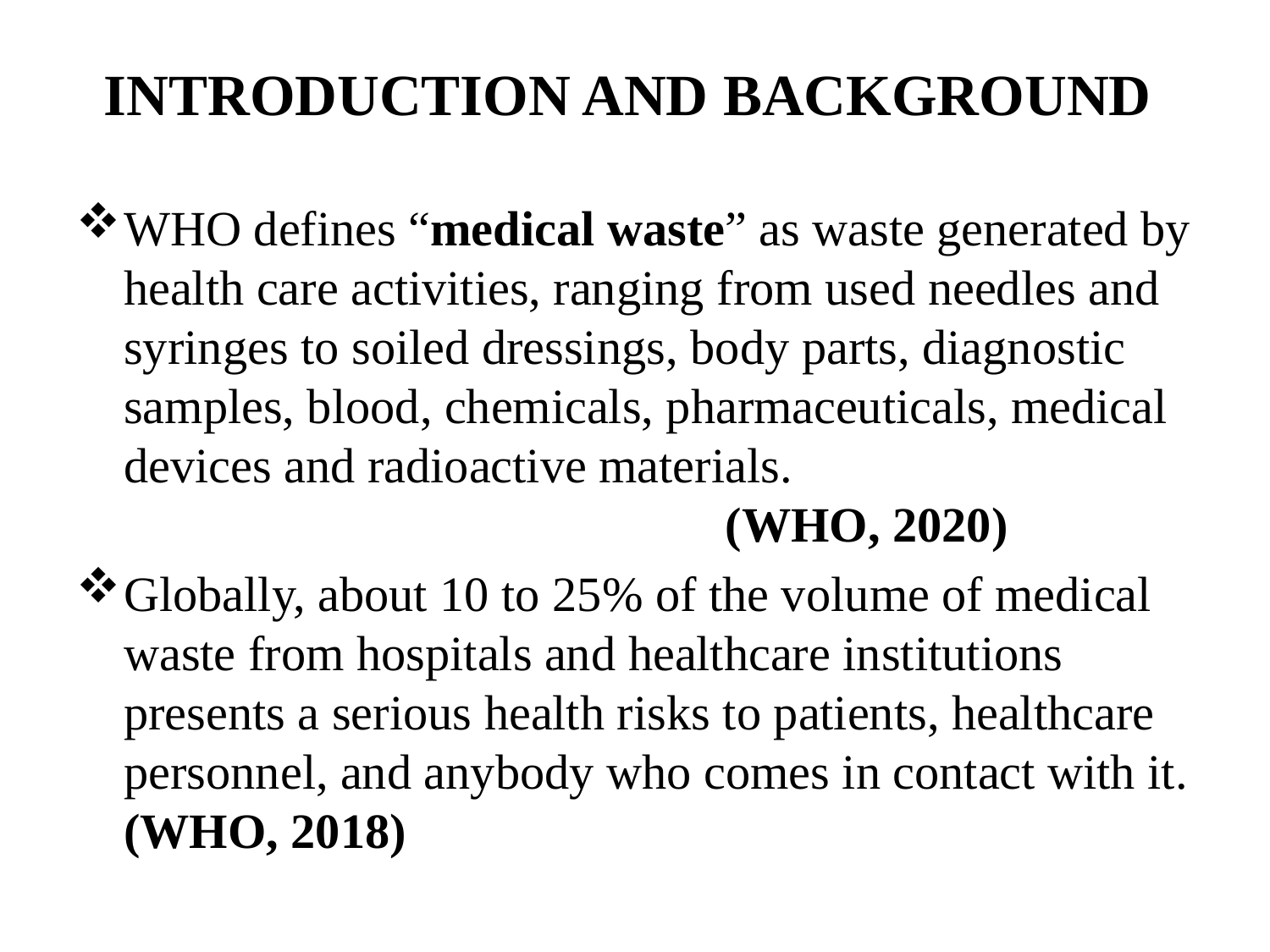

# INTRODUCTION AND BACKGROUND
WHO defines “medical waste” as waste generated by health care activities, ranging from used needles and syringes to soiled dressings, body parts, diagnostic samples, blood, chemicals, pharmaceuticals, medical devices and radioactive materials.                                                                                     (WHO, 2020)
Globally, about 10 to 25% of the volume of medical waste from hospitals and healthcare institutions presents a serious health risks to patients, healthcare personnel, and anybody who comes in contact with it. (WHO, 2018)